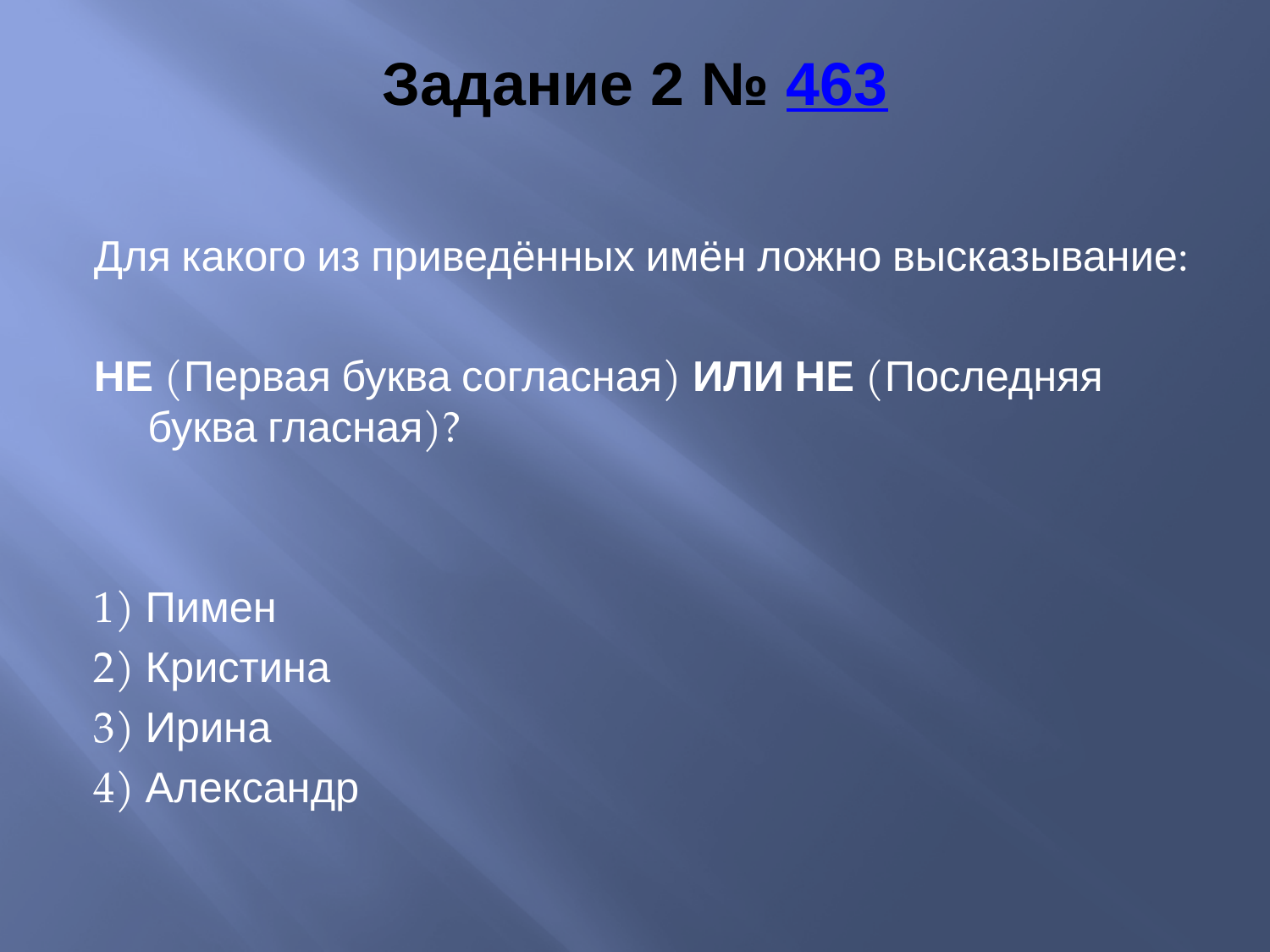

# Задание 2 № 463
Для какого из приведённых имён ложно высказывание:

НЕ (Первая буква согласная) ИЛИ НЕ (Последняя буква гласная)?

1) Пимен
2) Кристина
3) Ирина
4) Александр